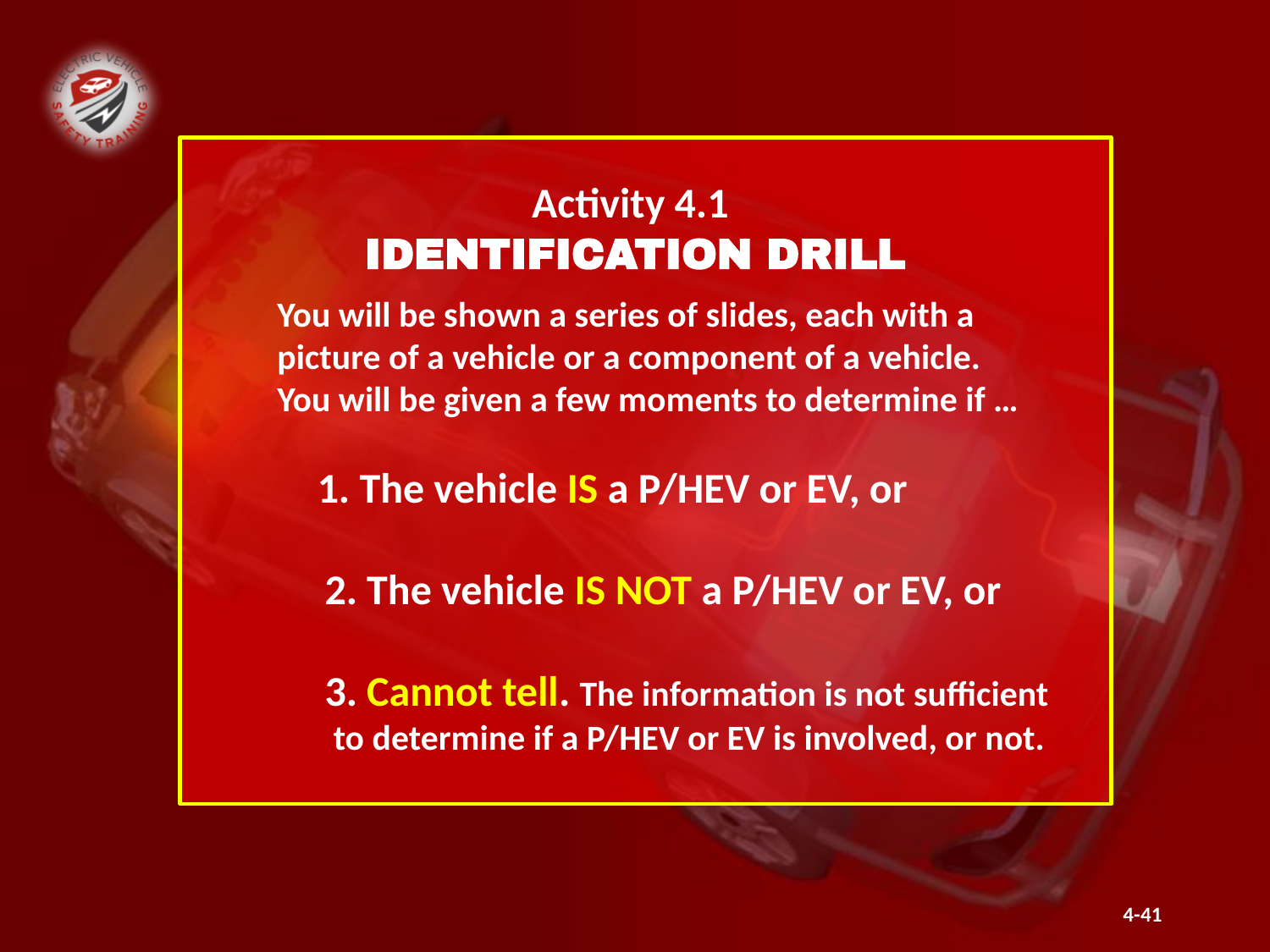

Activity 4.1
IDENTIFICATION DRILL
You will be shown a series of slides, each with a picture of a vehicle or a component of a vehicle.
You will be given a few moments to determine if …

     1. The vehicle IS a P/HEV or EV, or

     2. The vehicle IS NOT a P/HEV or EV, or

     3. Cannot tell. The information is not sufficient
       to determine if a P/HEV or EV is involved, or not.
4-41